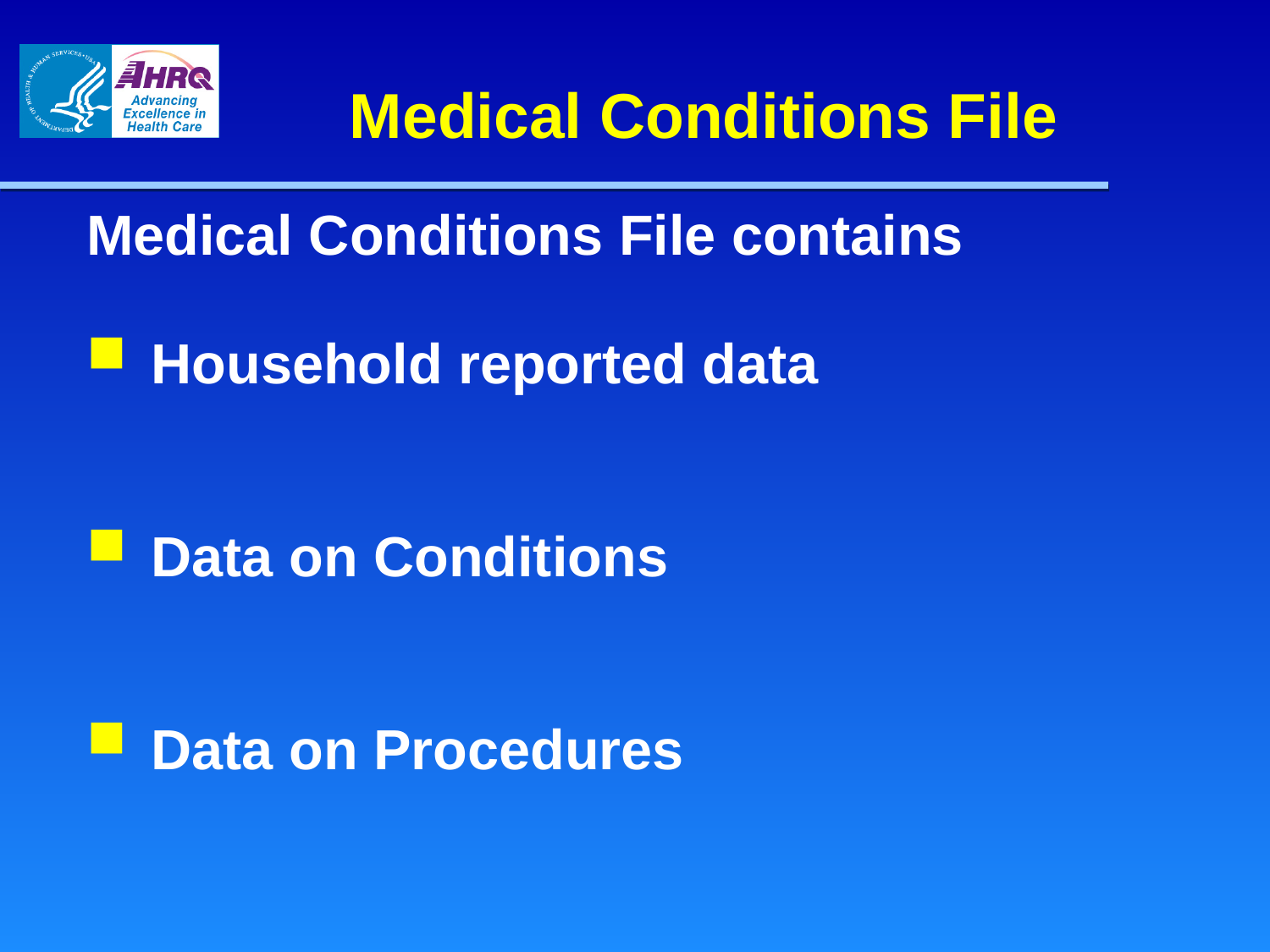

# Medical Conditions File
Medical Conditions File contains

Household reported data

Data on Conditions

Data on Procedures